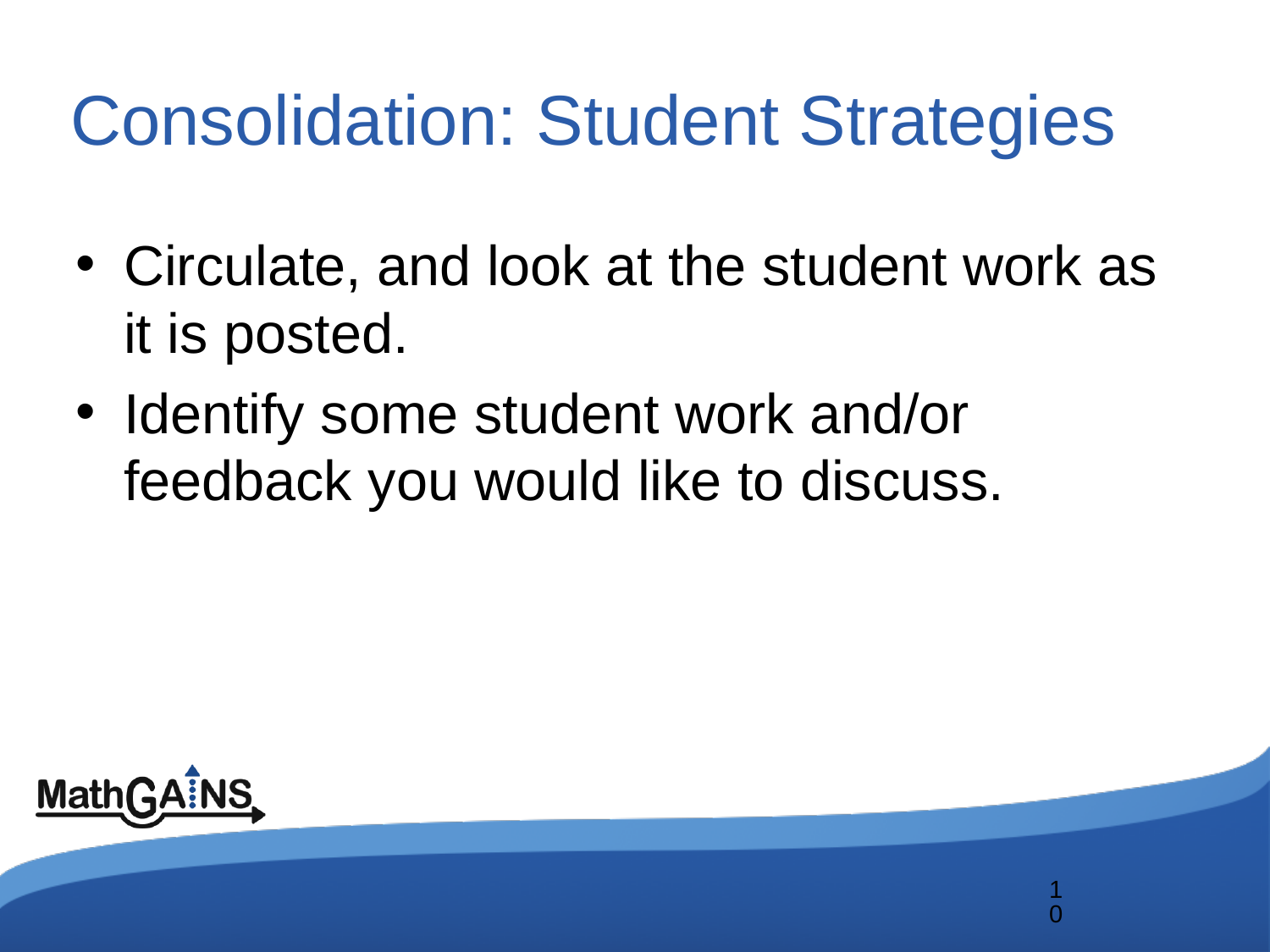

# Consolidation: Student Strategies
Circulate, and look at the student work as it is posted.
Identify some student work and/or feedback you would like to discuss.
10